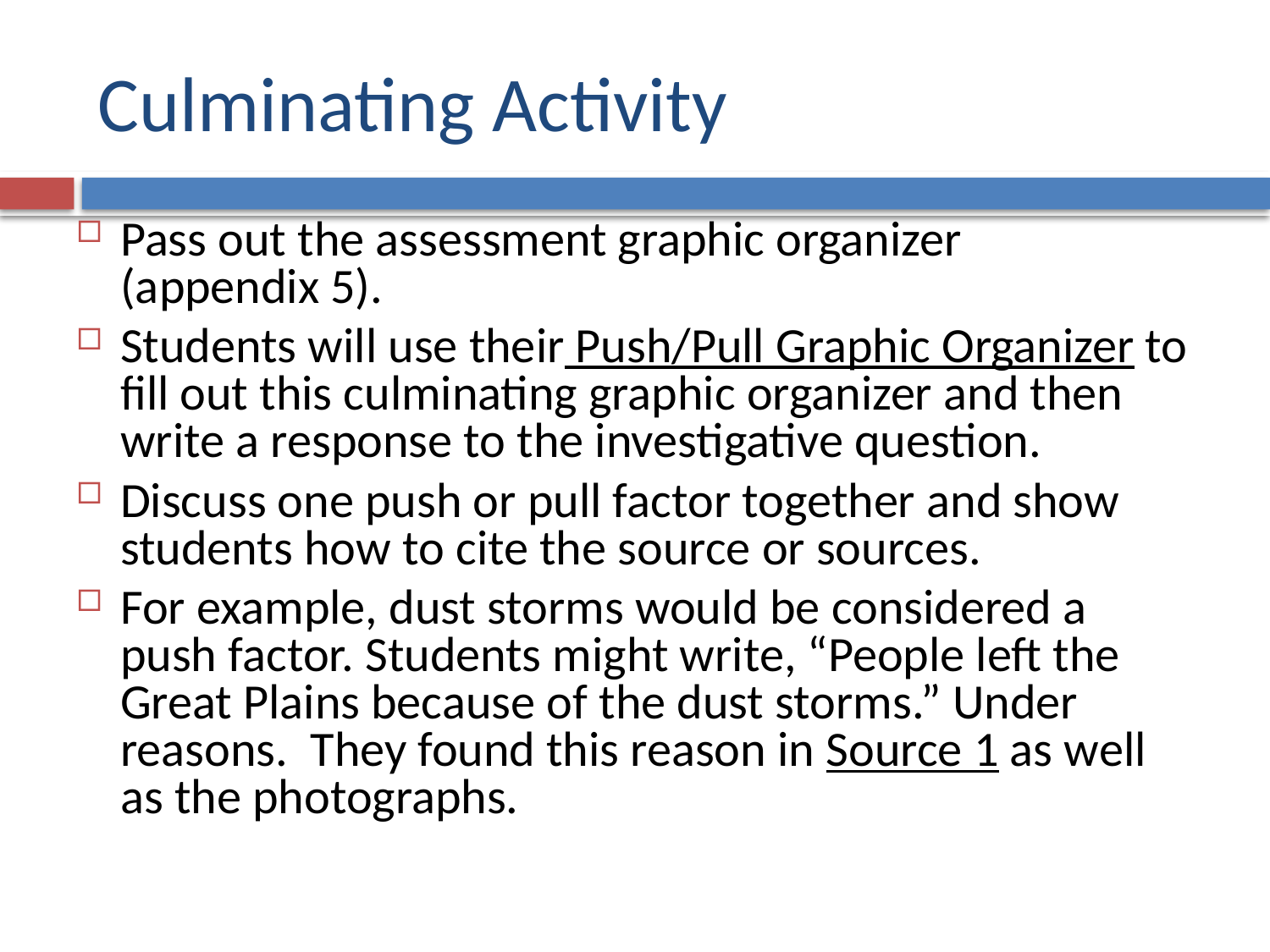

# Culminating Activity
Pass out the assessment graphic organizer
(appendix 5).
Students will use their Push/Pull Graphic Organizer to fill out this culminating graphic organizer and then write a response to the investigative question.
Discuss one push or pull factor together and show students how to cite the source or sources.
For example, dust storms would be considered a push factor. Students might write, “People left the Great Plains because of the dust storms.” Under reasons.  They found this reason in Source 1 as well as the photographs.